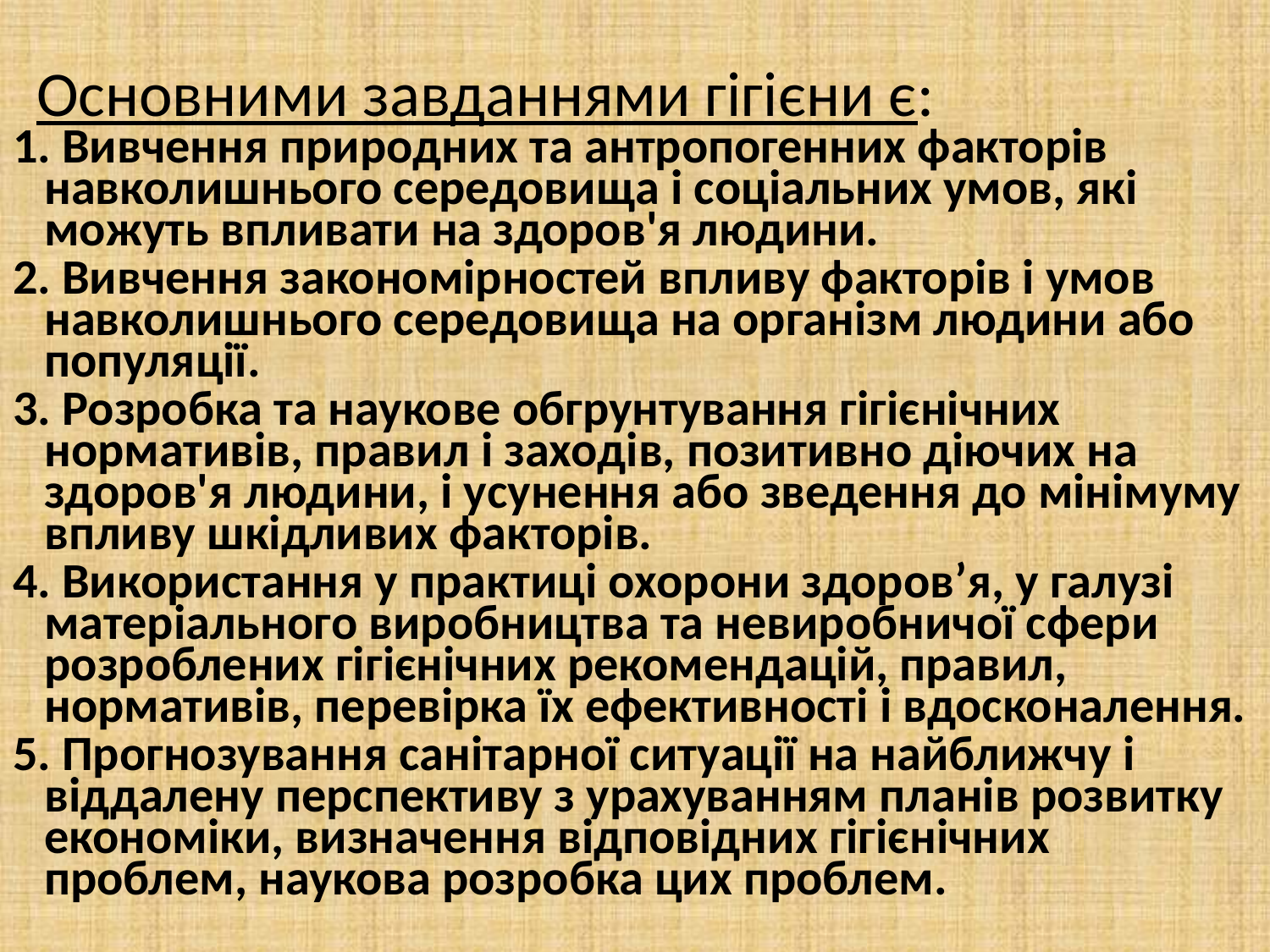

# Основними завданнями гігієни є:
1. Вивчення природних та антропогенних факторів навколишнього середовища і соціальних умов, які можуть впливати на здоров'я людини.
2. Вивчення закономірностей впливу факторів і умов навколишнього середовища на організм людини або популяції.
3. Розробка та наукове обгрунтування гігієнічних нормативів, правил і заходів, позитивно діючих на здоров'я людини, і усунення або зведення до мінімуму впливу шкідливих факторів.
4. Використання у практиці охорони здоров’я, у галузі матеріального виробництва та невиробничої сфери розроблених гігієнічних рекомендацій, правил, нормативів, перевірка їх ефективності і вдосконалення.
5. Прогнозування санітарної ситуації на найближчу і віддалену перспективу з урахуванням планів розвитку економіки, визначення відповідних гігієнічних проблем, наукова розробка цих проблем.